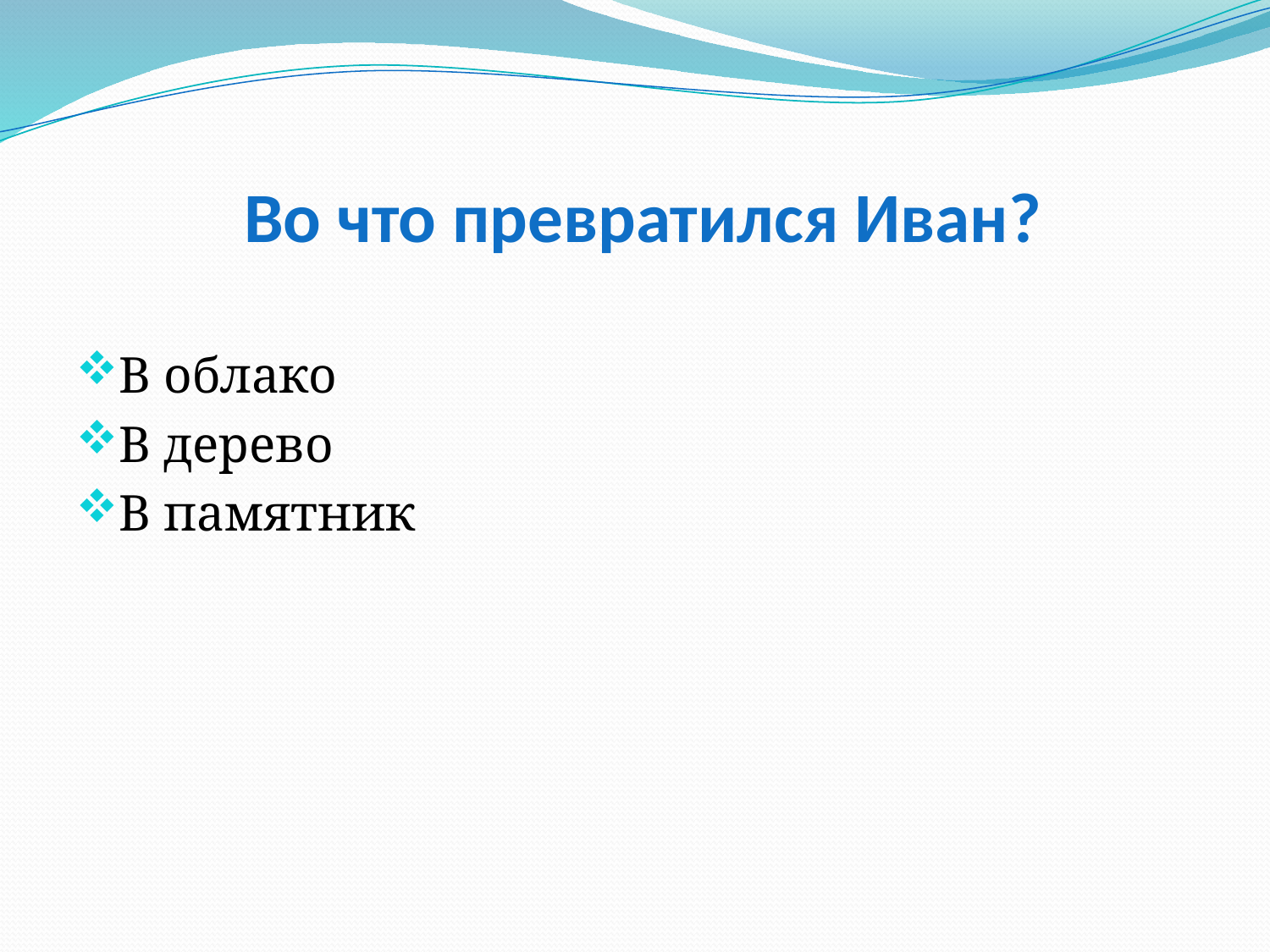

# Во что превратился Иван?

В облако
В дерево
В памятник